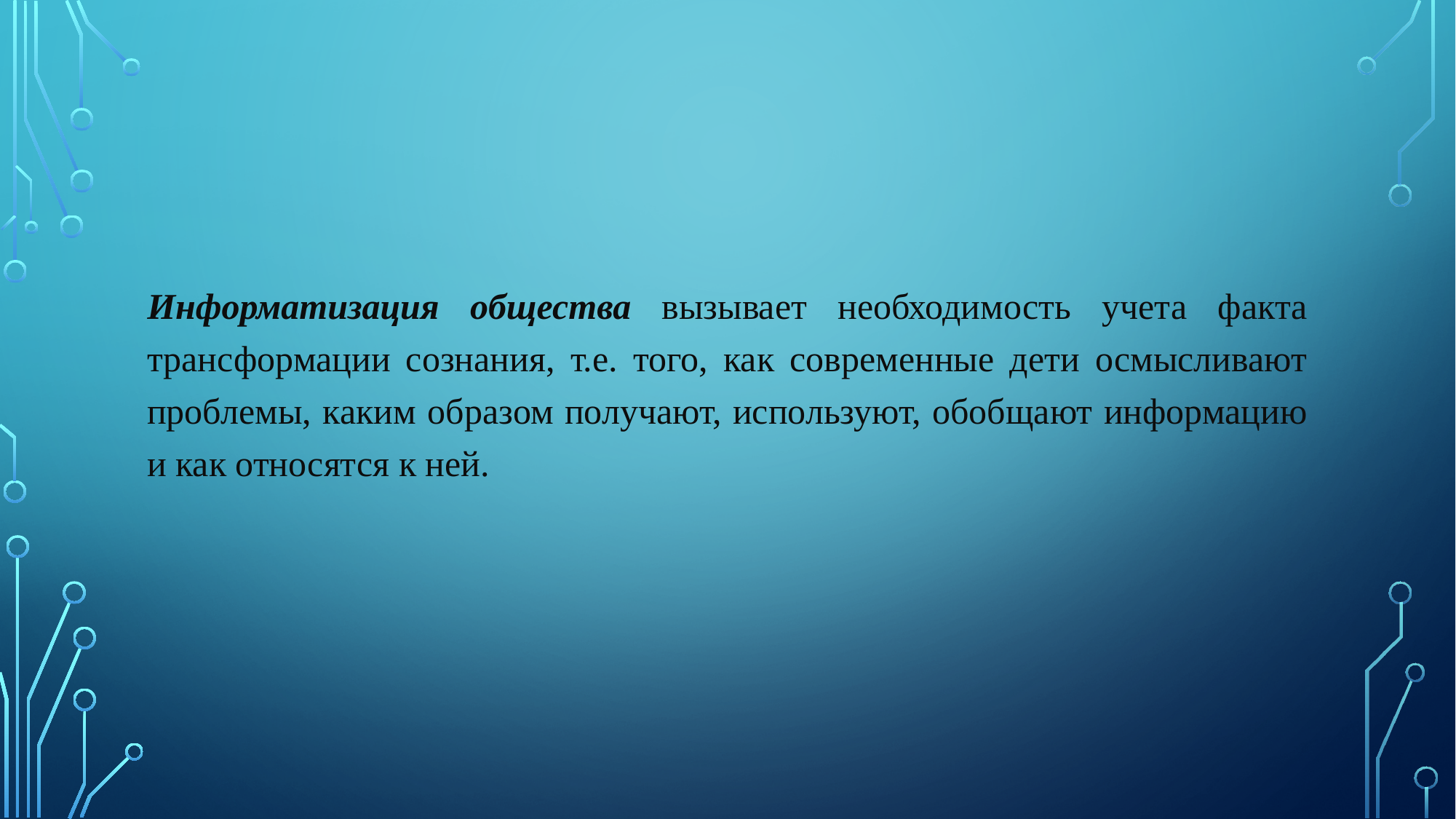

#
Информатизация общества вызывает необходимость учета факта трансформации сознания, т.е. того, как современные дети осмысливают проблемы, каким образом получают, используют, обобщают информацию и как относятся к ней.